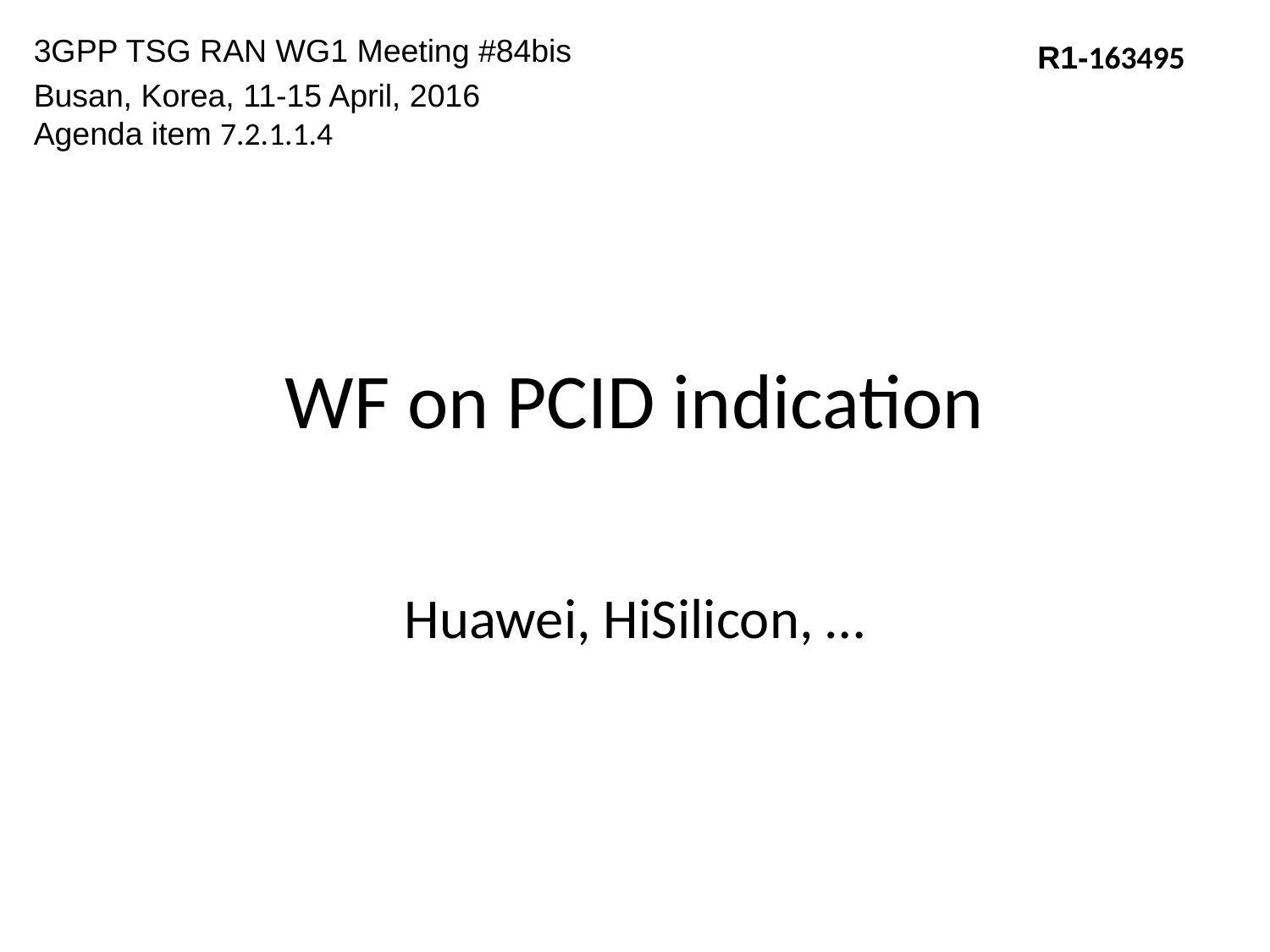

3GPP TSG RAN WG1 Meeting #84bis
Busan, Korea, 11-15 April, 2016
Agenda item 7.2.1.1.4
R1-163495
# WF on PCID indication
Huawei, HiSilicon, …